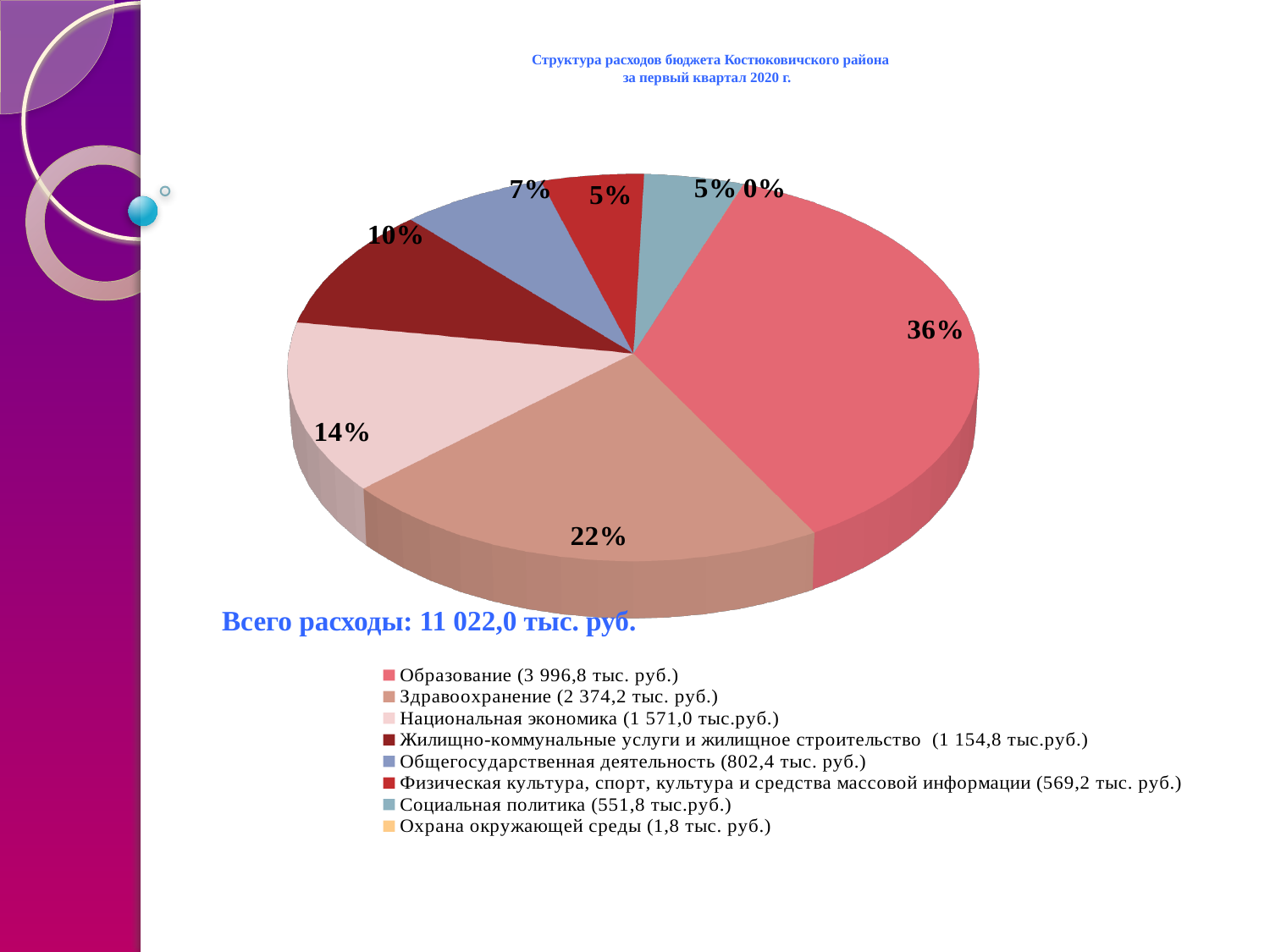

# Структура расходов бюджета Костюковичского района за первый квартал 2020 г.

[unsupported chart]

[unsupported chart]

### Chart

| Category |
|---|
Всего расходы: 11 022,0 тыс. руб.